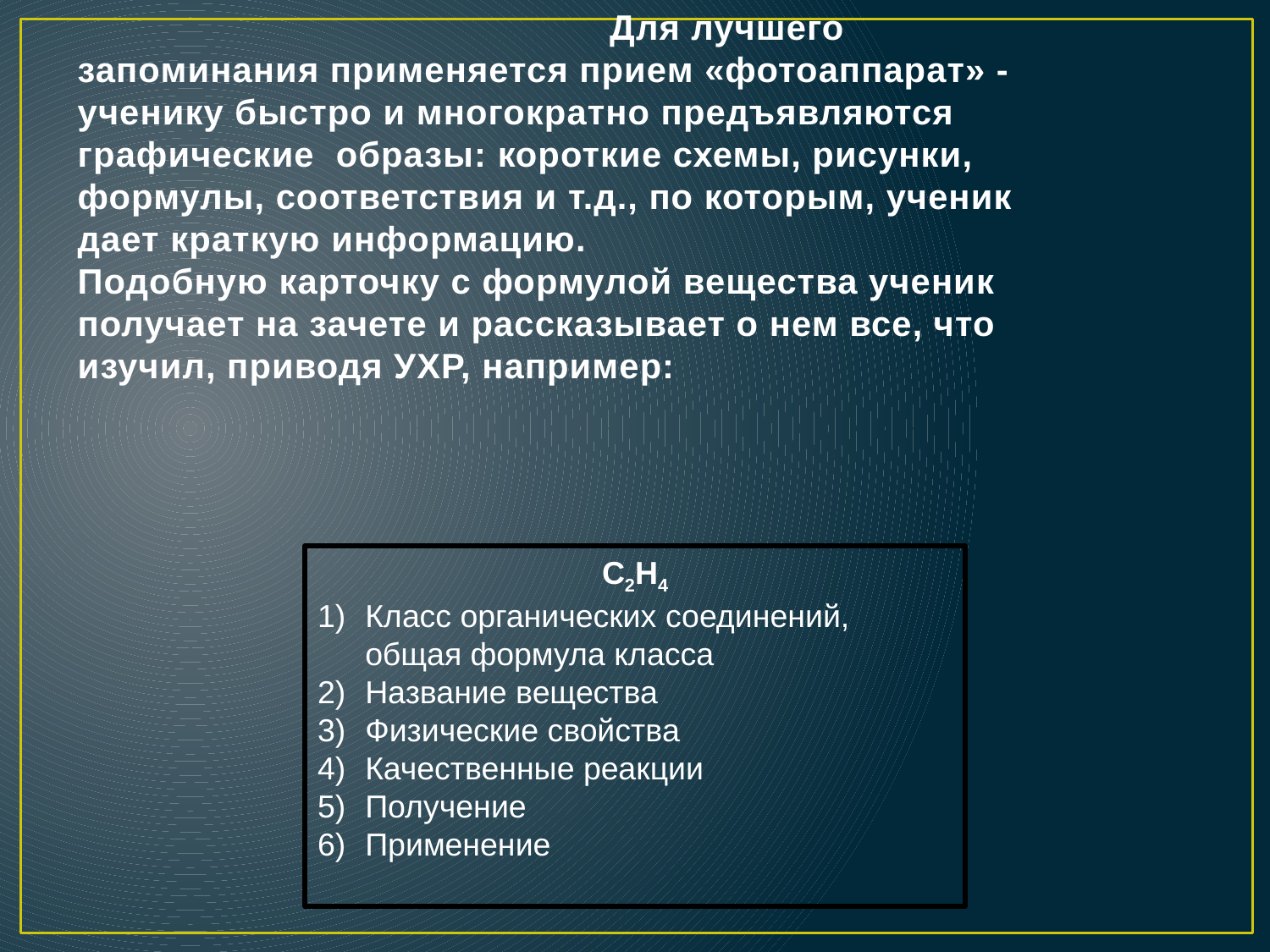

# Для лучшего запоминания применяется прием «фотоаппарат» - ученику быстро и многократно предъявляются графические  образы: короткие схемы, рисунки, формулы, соответствия и т.д., по которым, ученик дает краткую информацию. Подобную карточку с формулой вещества ученик получает на зачете и рассказывает о нем все, что изучил, приводя УХР, например:
С2Н4
Класс органических соединений, общая формула класса
Название вещества
Физические свойства
Качественные реакции
Получение
Применение